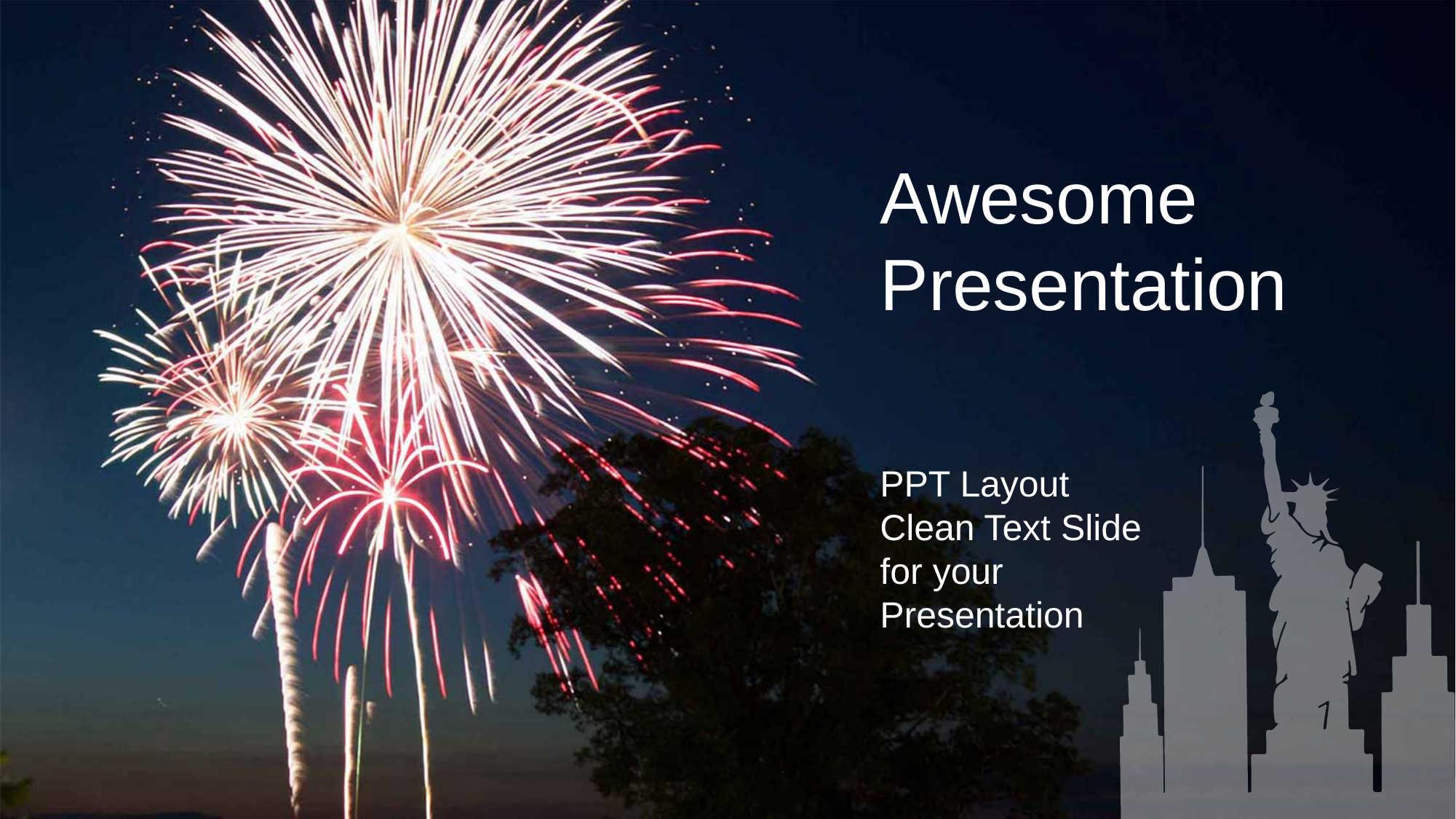

Awesome
Presentation

PPT Layout
Clean Text Slide for your Presentation